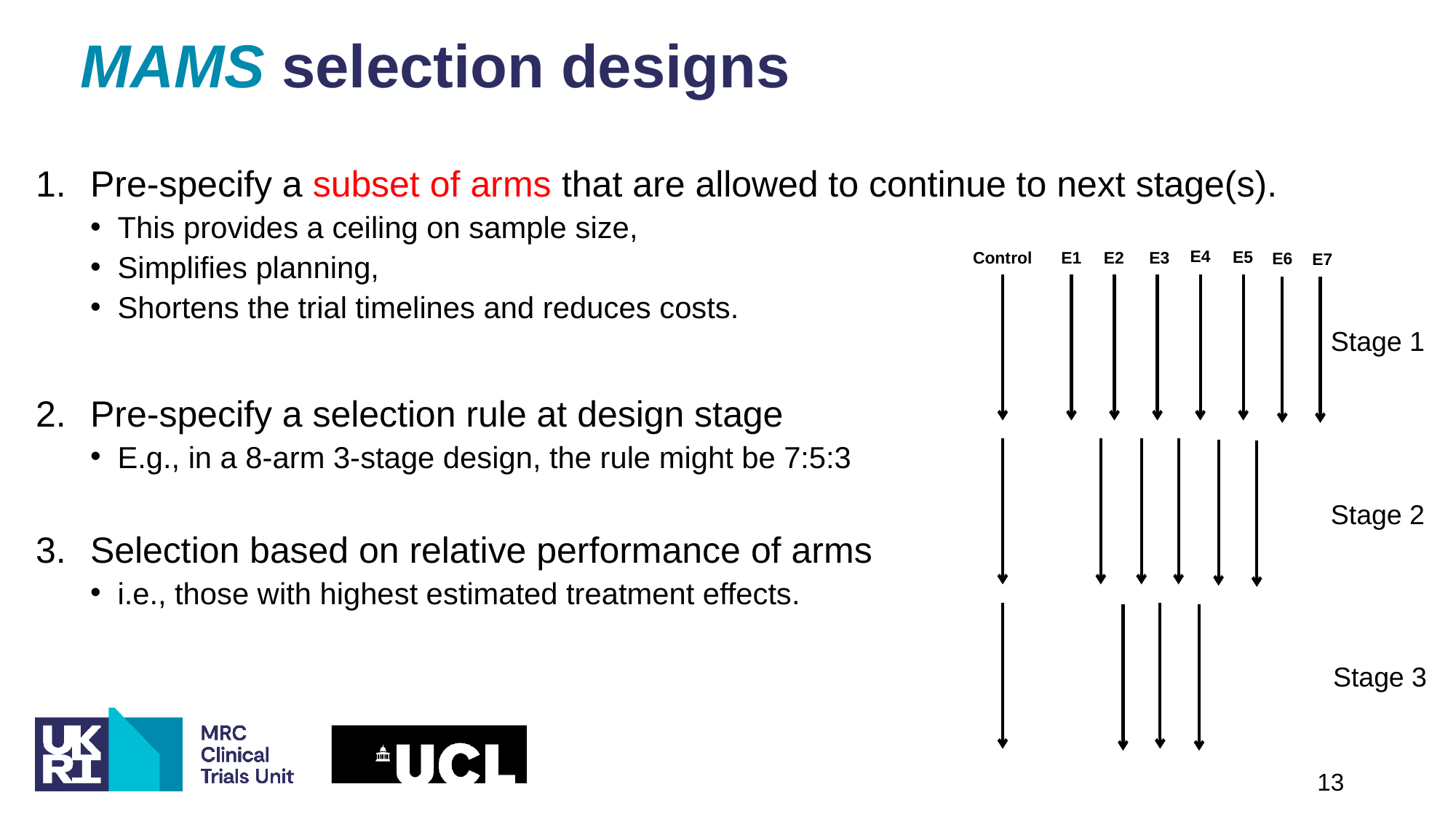

# MAMS selection designs
Pre-specify a subset of arms that are allowed to continue to next stage(s).
This provides a ceiling on sample size,
Simplifies planning,
Shortens the trial timelines and reduces costs.

Pre-specify a selection rule at design stage
E.g., in a 8-arm 3-stage design, the rule might be 7:5:3

Selection based on relative performance of arms
i.e., those with highest estimated treatment effects.

E4
E5
Control
E1
E2
E3
Stage 1
Stage 2
Stage 3
E6
E7
13